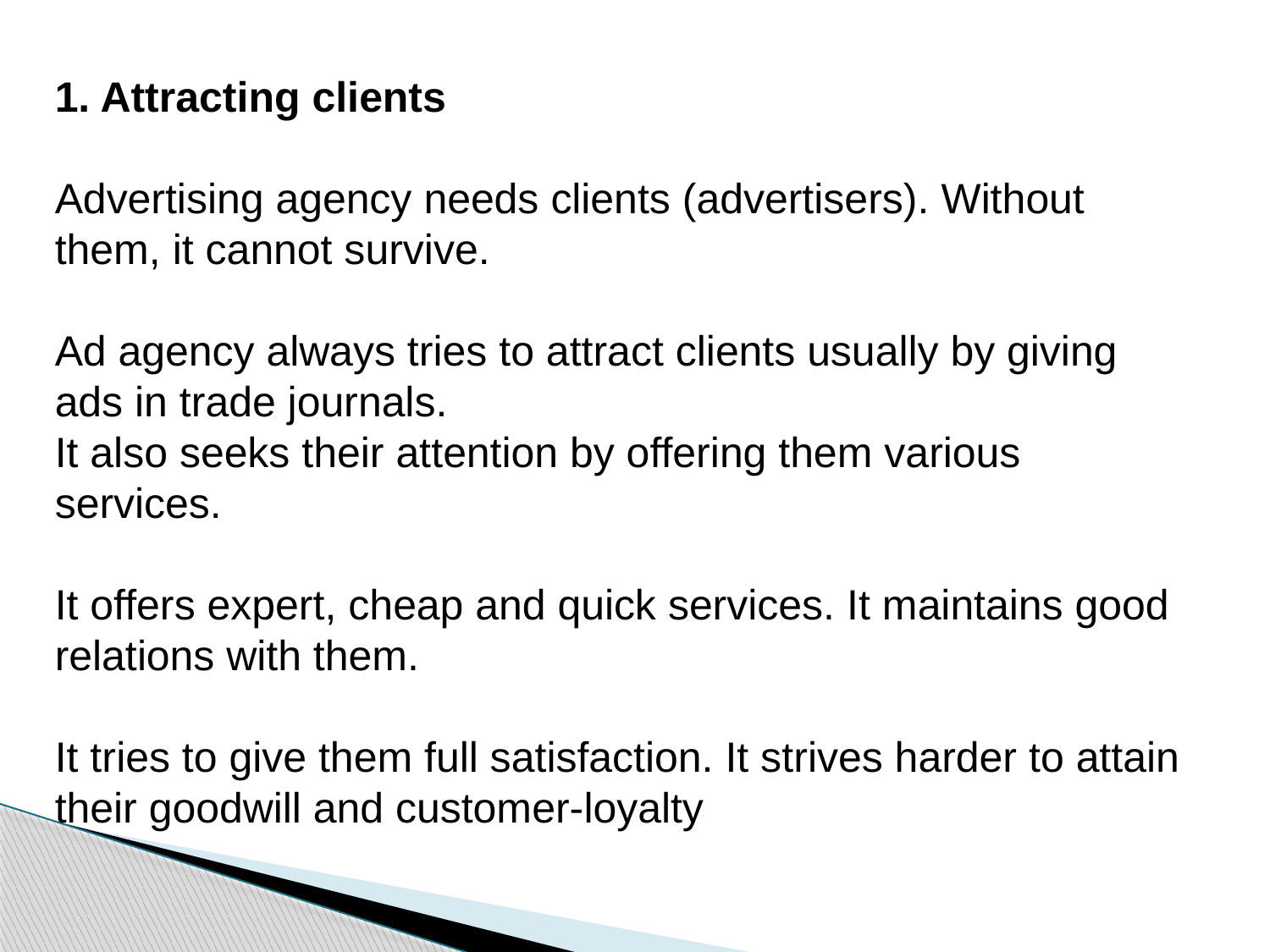

1. Attracting clients
Advertising agency needs clients (advertisers). Without them, it cannot survive.

Ad agency always tries to attract clients usually by giving ads in trade journals.
It also seeks their attention by offering them various services.

It offers expert, cheap and quick services. It maintains good relations with them.

It tries to give them full satisfaction. It strives harder to attain their goodwill and customer-loyalty